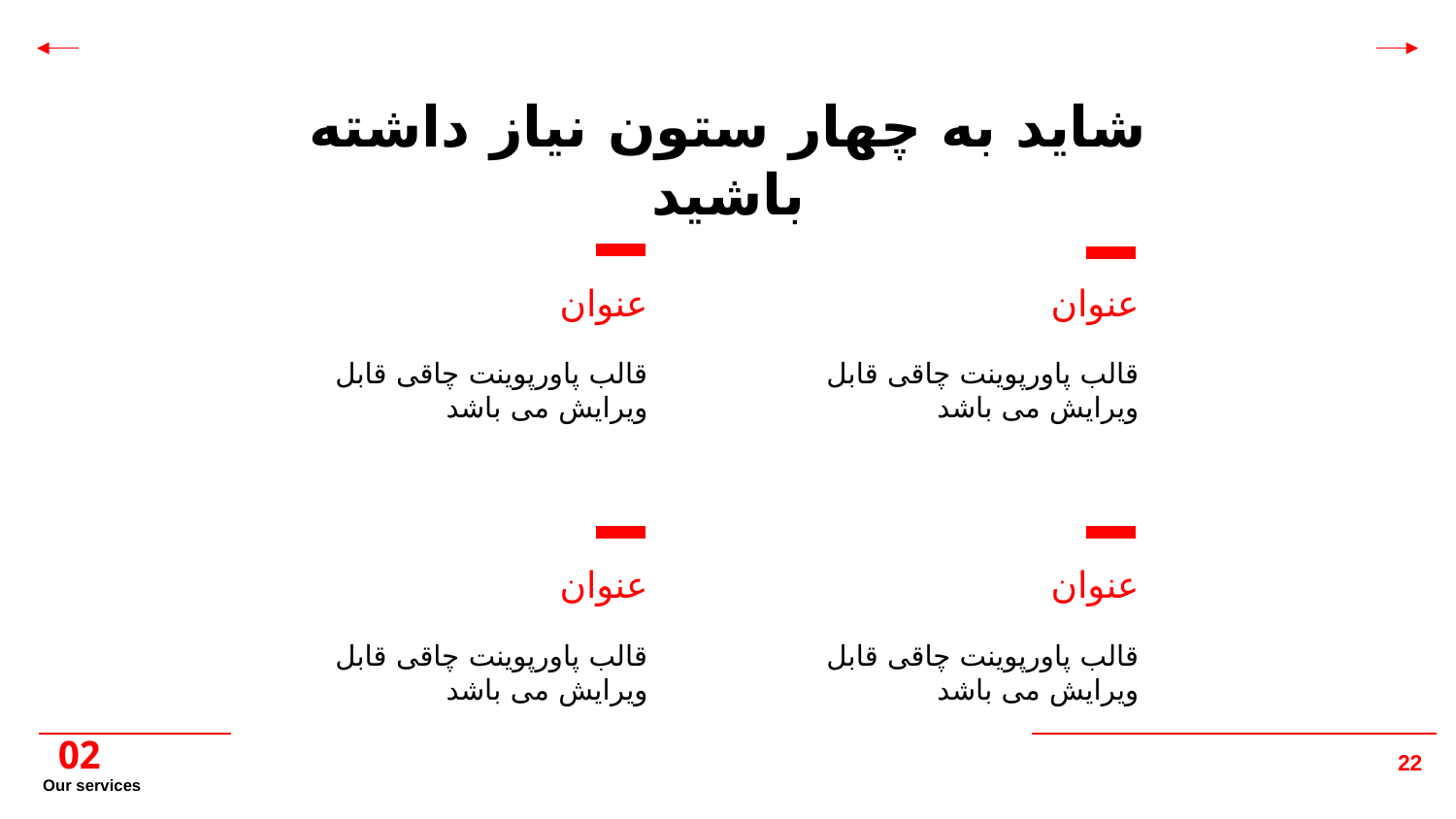

شاید به چهار ستون نیاز داشته باشید
عنوان
عنوان
قالب پاورپوینت چاقی قابل ویرایش می باشد
قالب پاورپوینت چاقی قابل ویرایش می باشد
عنوان
عنوان
قالب پاورپوینت چاقی قابل ویرایش می باشد
قالب پاورپوینت چاقی قابل ویرایش می باشد
02
# Our services